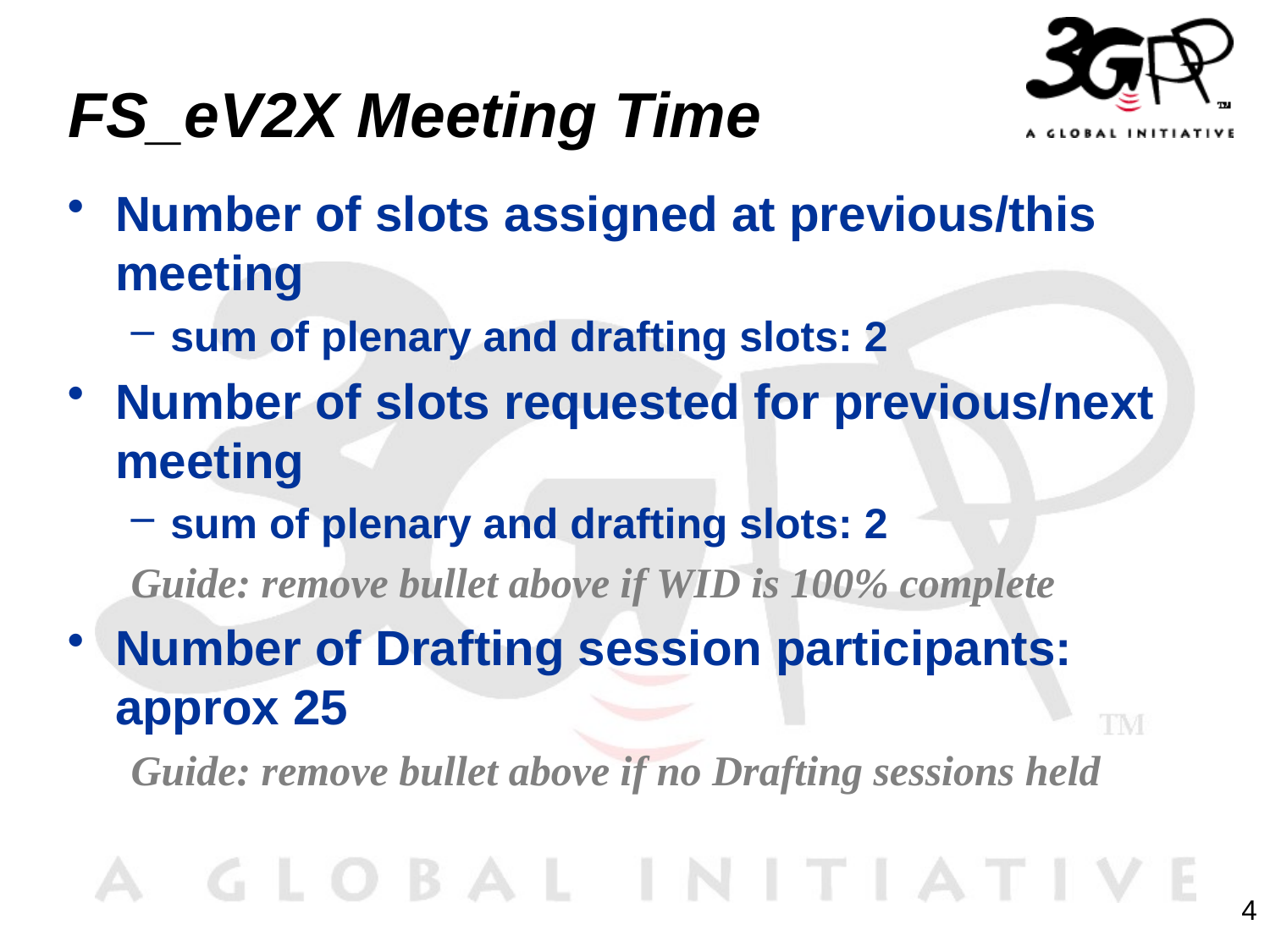

# FS_eV2X Meeting Time
Number of slots assigned at previous/this meeting
sum of plenary and drafting slots: 2
Number of slots requested for previous/next meeting
sum of plenary and drafting slots: 2
Guide: remove bullet above if WID is 100% complete
Number of Drafting session participants: approx 25
Guide: remove bullet above if no Drafting sessions held
4